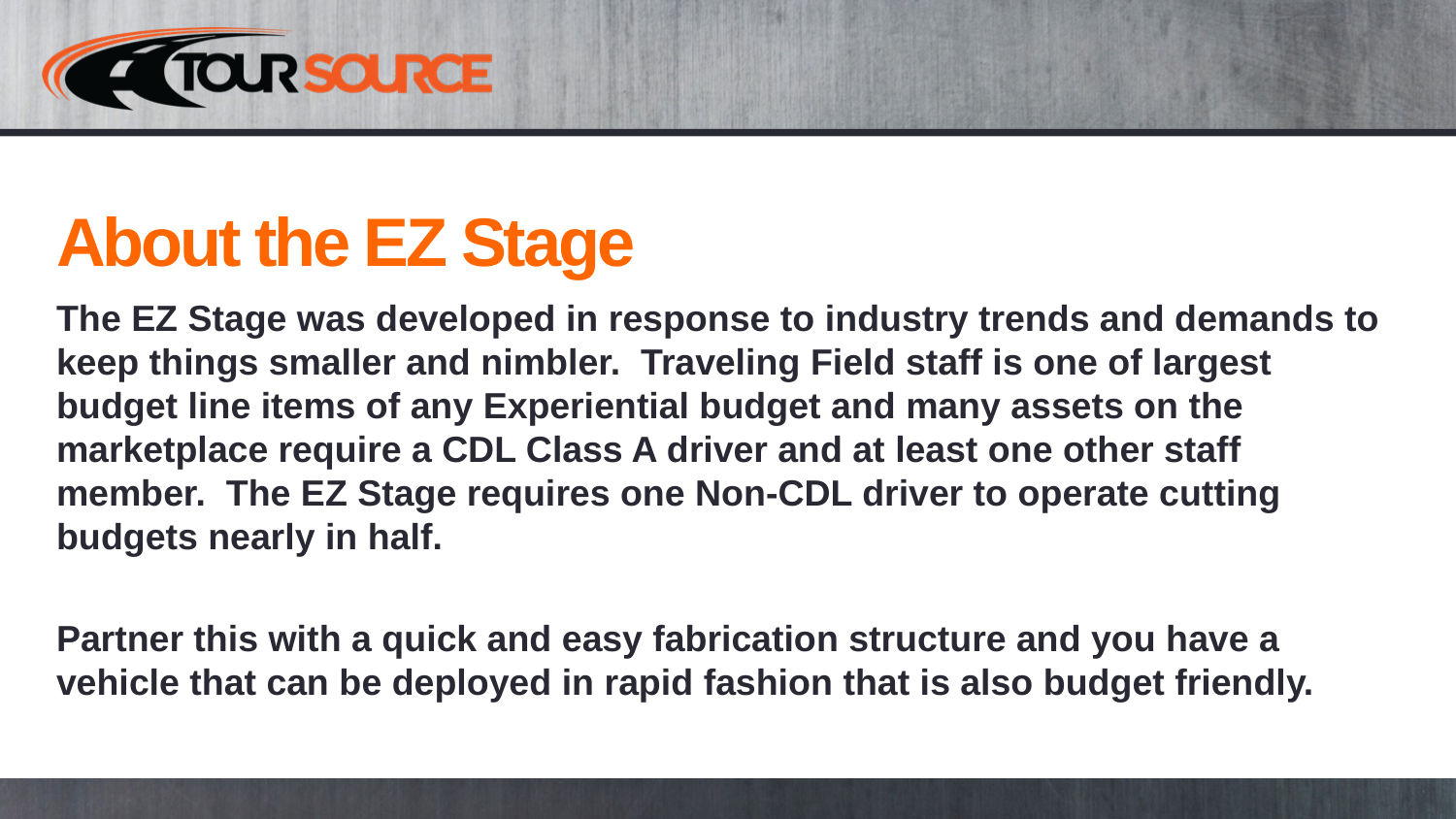

# About the EZ Stage
The EZ Stage was developed in response to industry trends and demands to keep things smaller and nimbler.  Traveling Field staff is one of largest budget line items of any Experiential budget and many assets on the marketplace require a CDL Class A driver and at least one other staff member.  The EZ Stage requires one Non-CDL driver to operate cutting budgets nearly in half.

Partner this with a quick and easy fabrication structure and you have a vehicle that can be deployed in rapid fashion that is also budget friendly.